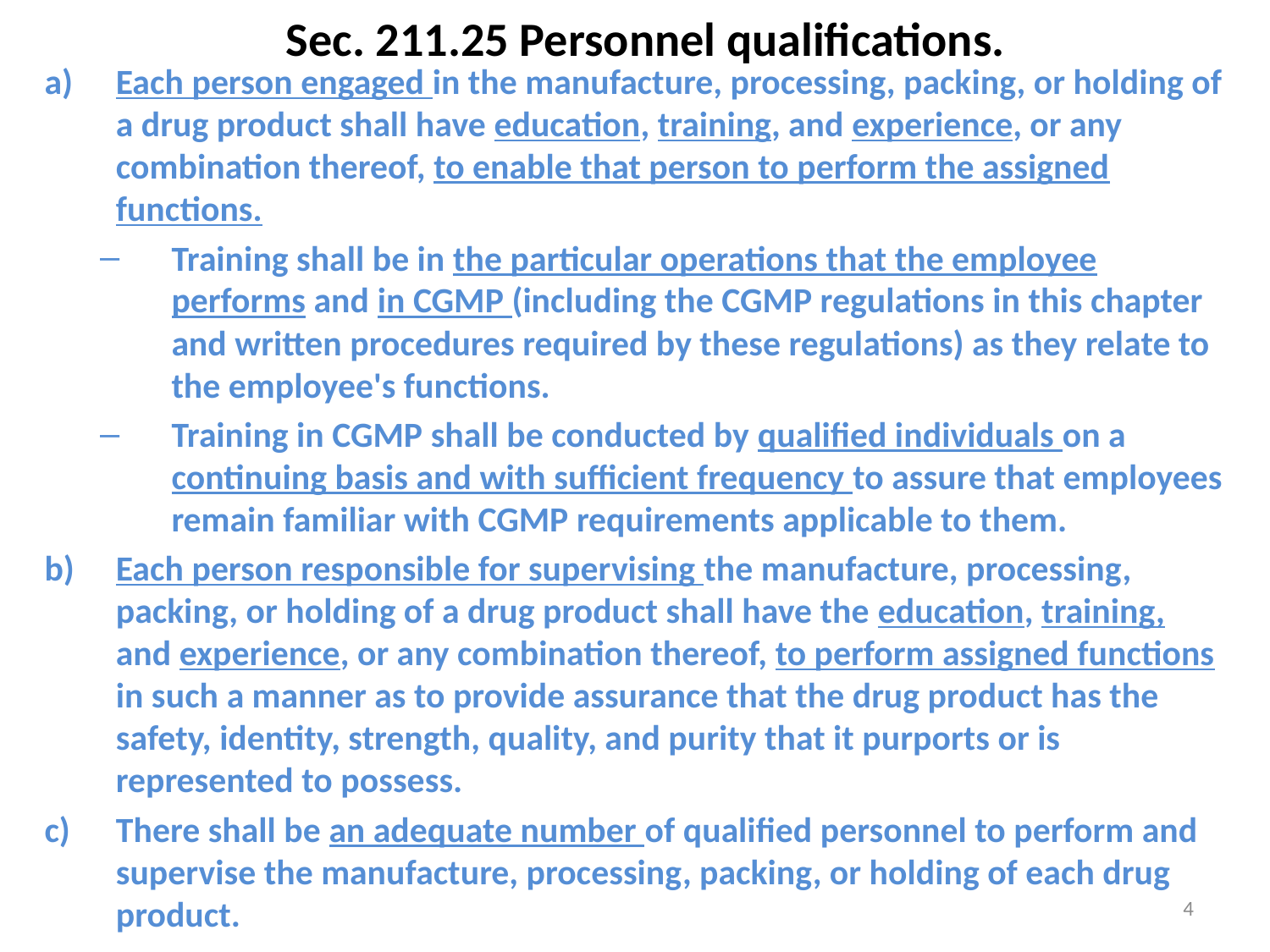

# Sec. 211.25 Personnel qualifications.
Each person engaged in the manufacture, processing, packing, or holding of a drug product shall have education, training, and experience, or any combination thereof, to enable that person to perform the assigned functions.
Training shall be in the particular operations that the employee performs and in CGMP (including the CGMP regulations in this chapter and written procedures required by these regulations) as they relate to the employee's functions.
Training in CGMP shall be conducted by qualified individuals on a continuing basis and with sufficient frequency to assure that employees remain familiar with CGMP requirements applicable to them.
Each person responsible for supervising the manufacture, processing, packing, or holding of a drug product shall have the education, training, and experience, or any combination thereof, to perform assigned functions in such a manner as to provide assurance that the drug product has the safety, identity, strength, quality, and purity that it purports or is represented to possess.
There shall be an adequate number of qualified personnel to perform and supervise the manufacture, processing, packing, or holding of each drug product.

4